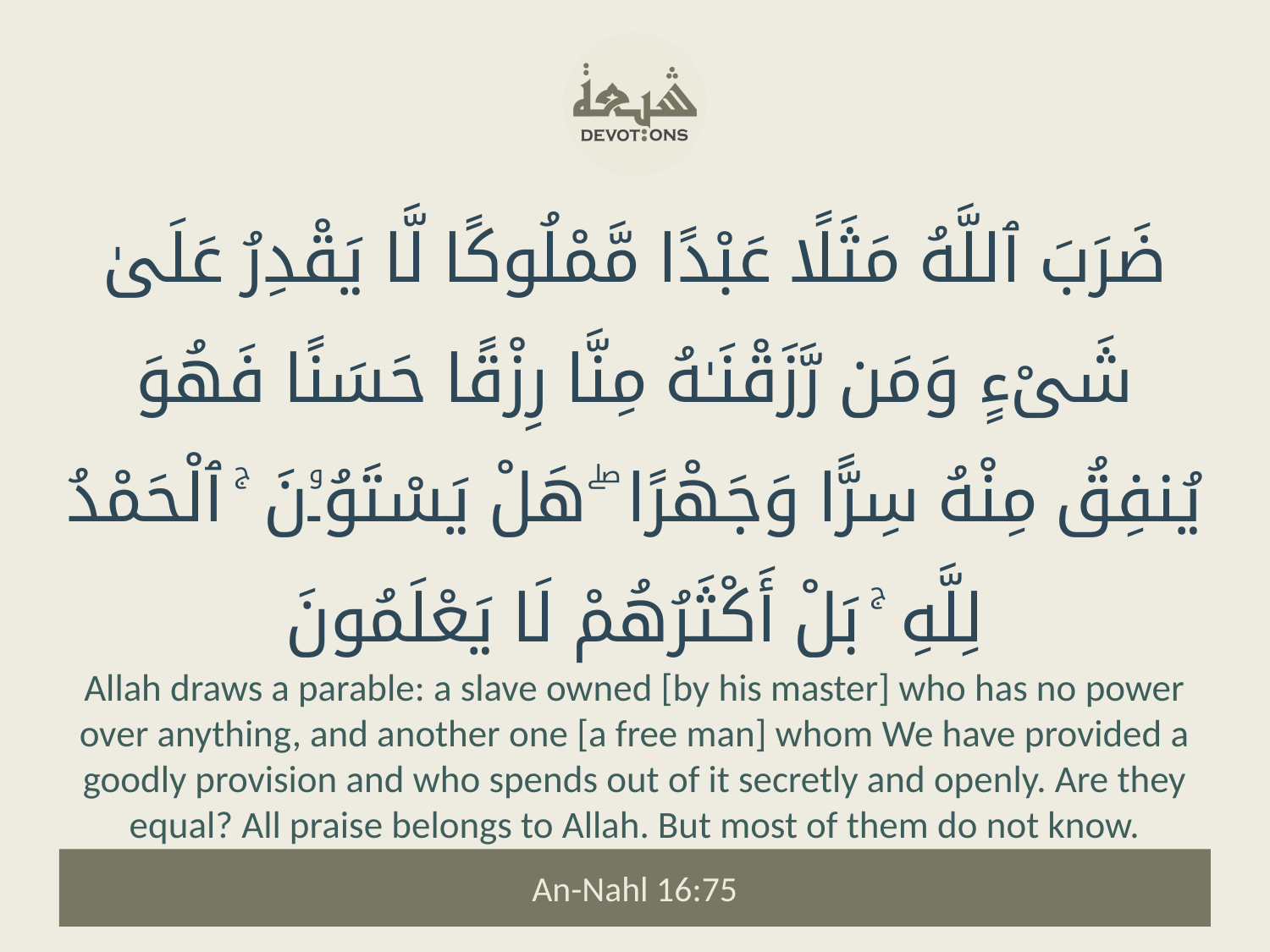

ضَرَبَ ٱللَّهُ مَثَلًا عَبْدًا مَّمْلُوكًا لَّا يَقْدِرُ عَلَىٰ شَىْءٍ وَمَن رَّزَقْنَـٰهُ مِنَّا رِزْقًا حَسَنًا فَهُوَ يُنفِقُ مِنْهُ سِرًّا وَجَهْرًا ۖ هَلْ يَسْتَوُۥنَ ۚ ٱلْحَمْدُ لِلَّهِ ۚ بَلْ أَكْثَرُهُمْ لَا يَعْلَمُونَ
Allah draws a parable: a slave owned [by his master] who has no power over anything, and another one [a free man] whom We have provided a goodly provision and who spends out of it secretly and openly. Are they equal? All praise belongs to Allah. But most of them do not know.
An-Nahl 16:75